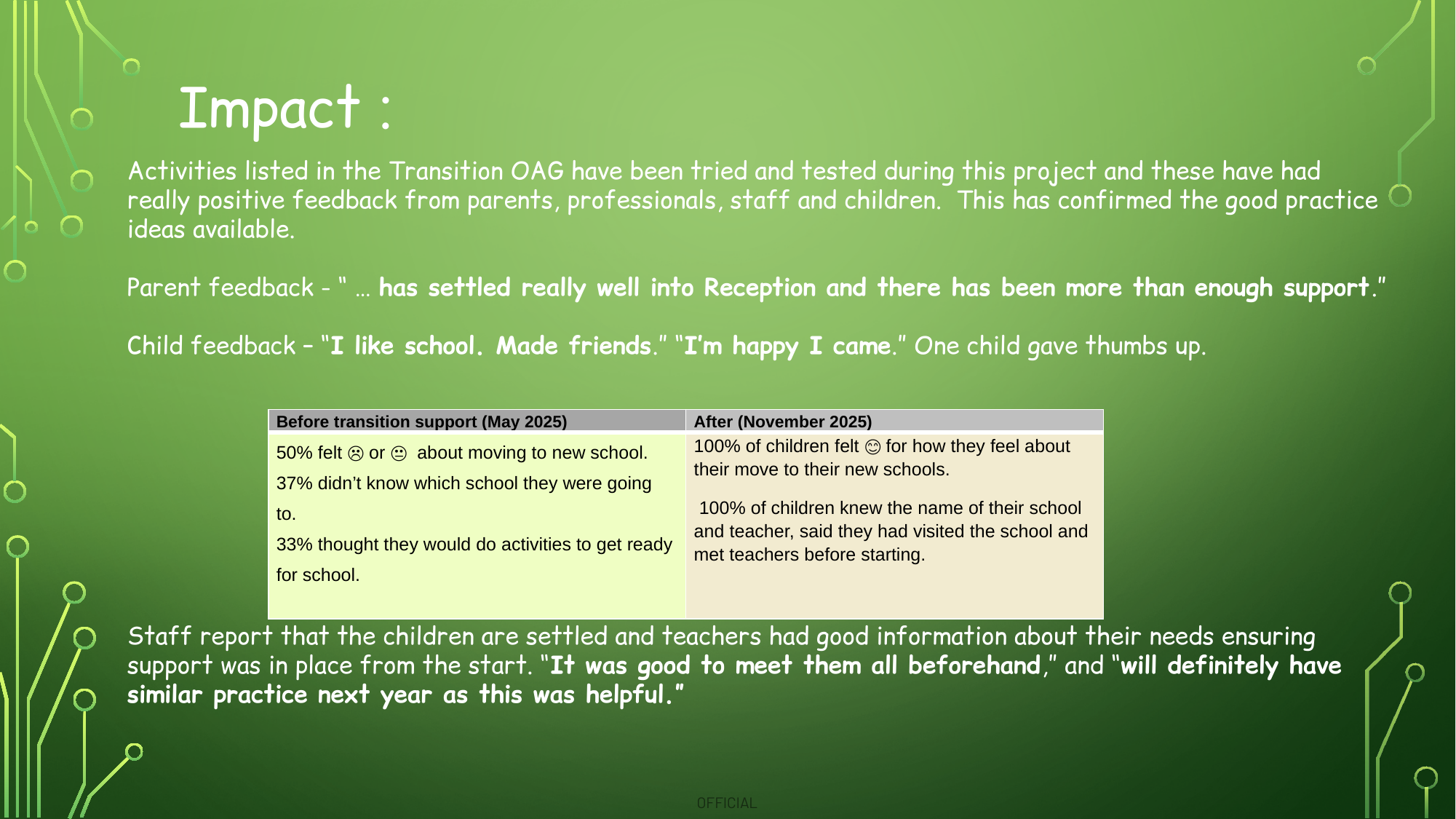

# Impact :
Activities listed in the Transition OAG have been tried and tested during this project and these have had really positive feedback from parents, professionals, staff and children.  This has confirmed the good practice ideas available.

Parent feedback - “ … has settled really well into Reception and there has been more than enough support.”

Child feedback – “I like school. Made friends.” “I’m happy I came.” One child gave thumbs up.

Staff report that the children are settled and teachers had good information about their needs ensuring support was in place from the start. “It was good to meet them all beforehand,” and “will definitely have similar practice next year as this was helpful.”
| Before transition support (May 2025) | After (November 2025) |
| --- | --- |
| 50% felt ☹ or 😐 about moving to new school. 37% didn’t know which school they were going to. 33% thought they would do activities to get ready for school. | 100% of children felt 😊 for how they feel about their move to their new schools.  100% of children knew the name of their school and teacher, said they had visited the school and met teachers before starting. |